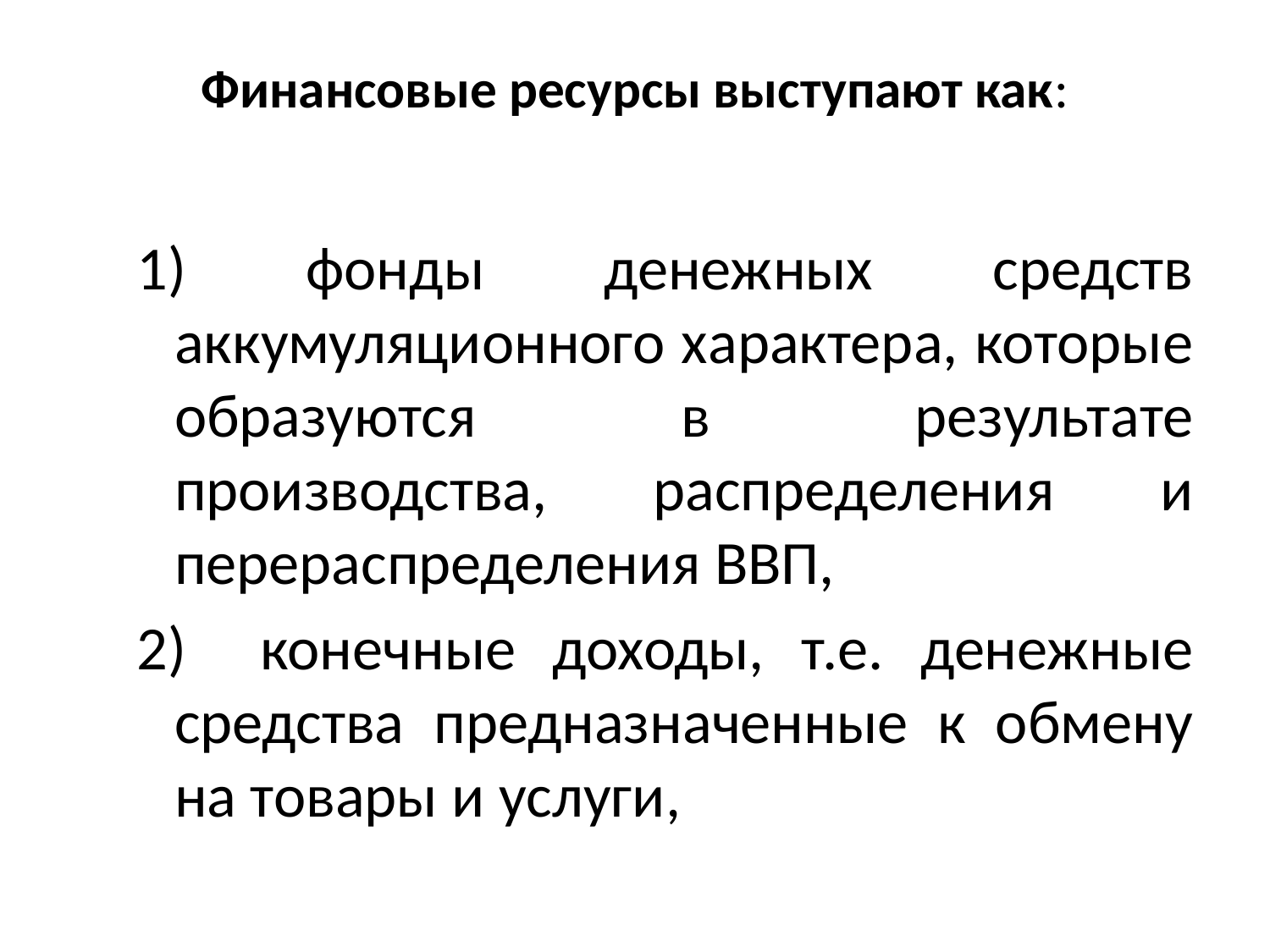

# Финансовые ресурсы выступают как:
1) фонды денежных средств аккумуляционного характера, которые образуются в результате производства, распределения и перераспределения ВВП,
2)  конечные доходы, т.е. денежные средства предназначенные к обмену на товары и услуги,